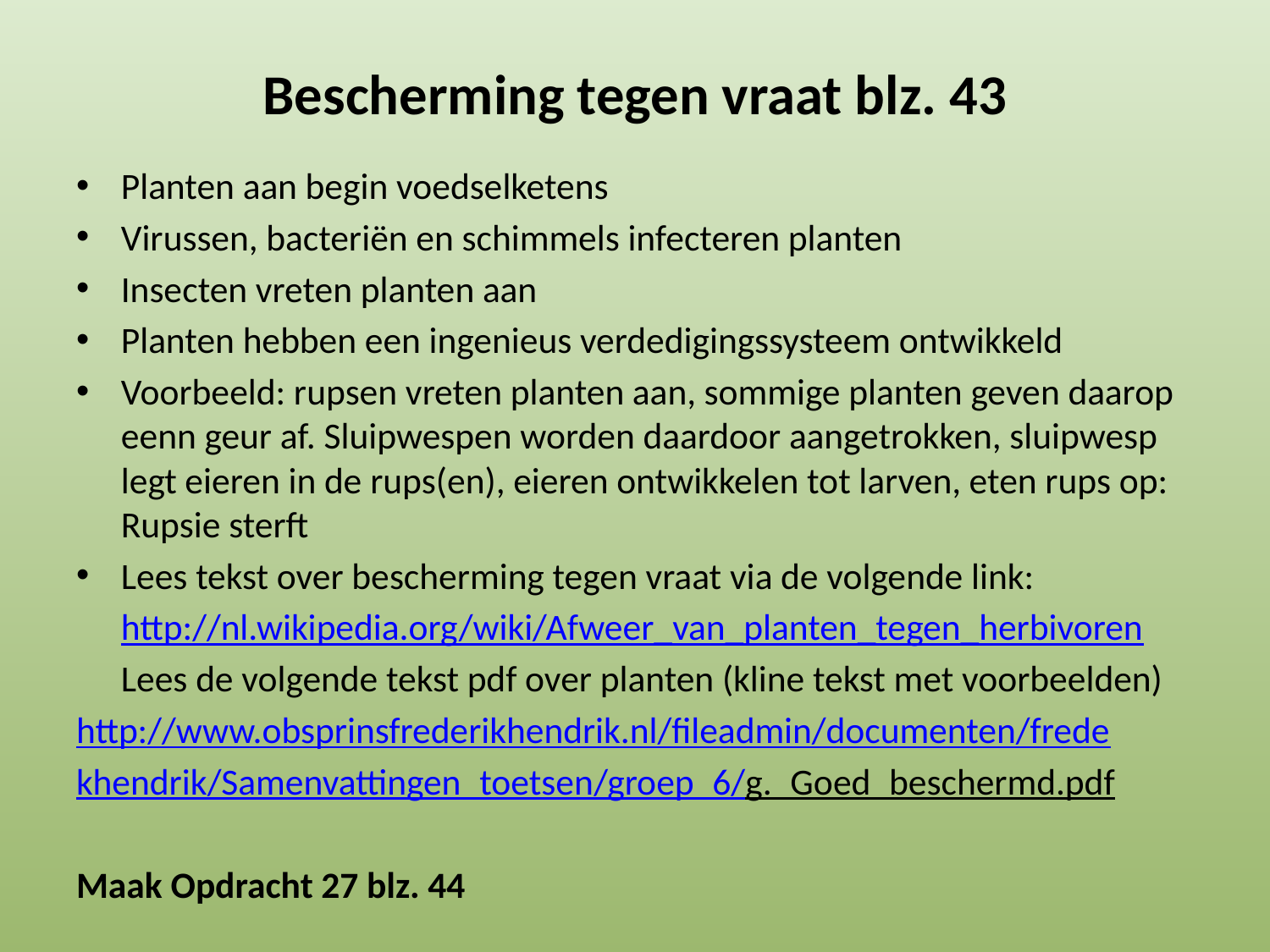

# Bescherming tegen vraat blz. 43
Planten aan begin voedselketens
Virussen, bacteriën en schimmels infecteren planten
Insecten vreten planten aan
Planten hebben een ingenieus verdedigingssysteem ontwikkeld
Voorbeeld: rupsen vreten planten aan, sommige planten geven daarop eenn geur af. Sluipwespen worden daardoor aangetrokken, sluipwesp legt eieren in de rups(en), eieren ontwikkelen tot larven, eten rups op:  Rupsie sterft
Lees tekst over bescherming tegen vraat via de volgende link:
	http://nl.wikipedia.org/wiki/Afweer_van_planten_tegen_herbivoren
	Lees de volgende tekst pdf over planten (kline tekst met voorbeelden)
http://www.obsprinsfrederikhendrik.nl/fileadmin/documenten/frede
khendrik/Samenvattingen_toetsen/groep_6/g._Goed_beschermd.pdf

Maak Opdracht 27 blz. 44